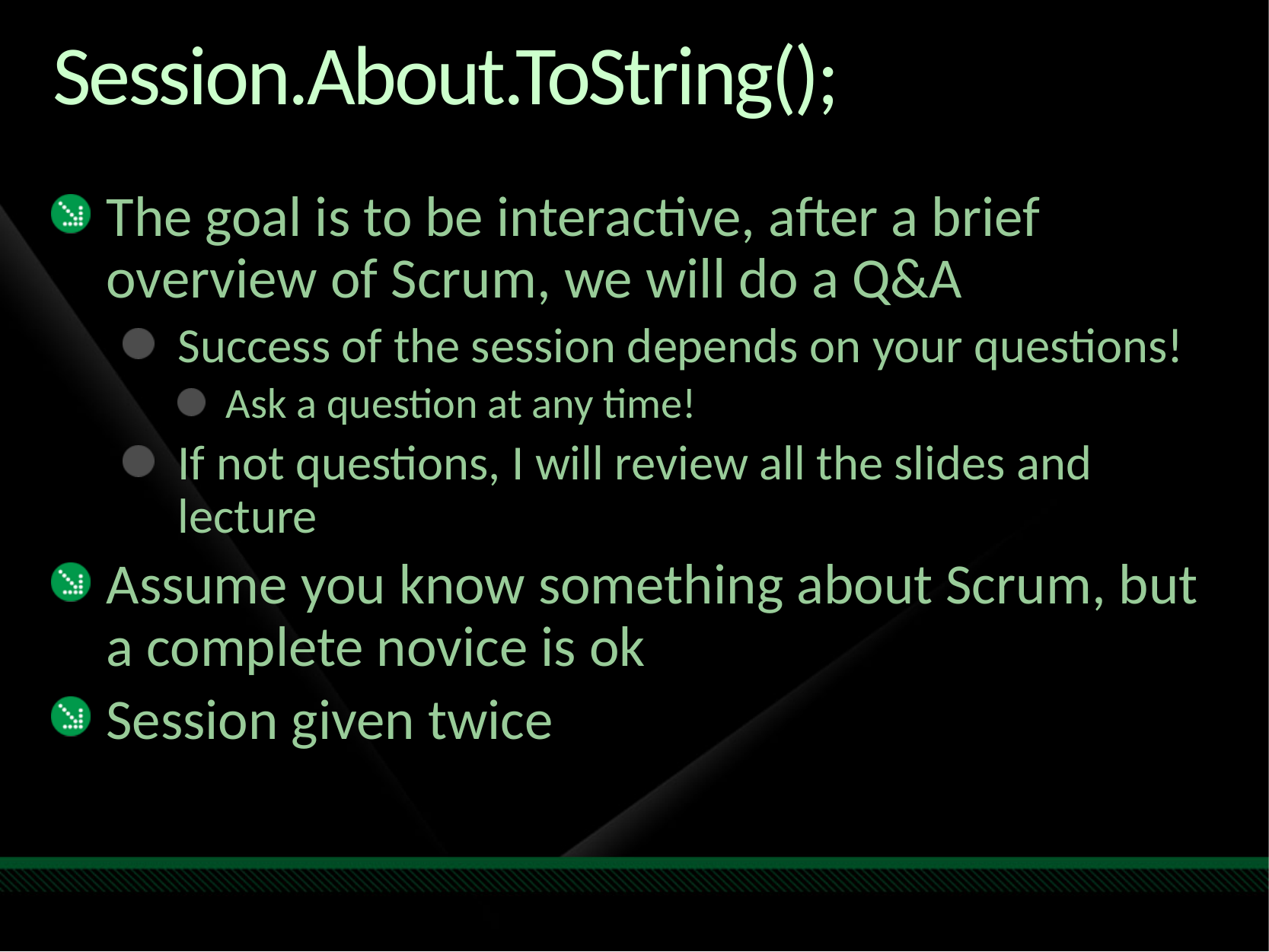

# Session.About.ToString();
The goal is to be interactive, after a brief overview of Scrum, we will do a Q&A
Success of the session depends on your questions!
Ask a question at any time!
If not questions, I will review all the slides and lecture
Assume you know something about Scrum, but a complete novice is ok
Session given twice